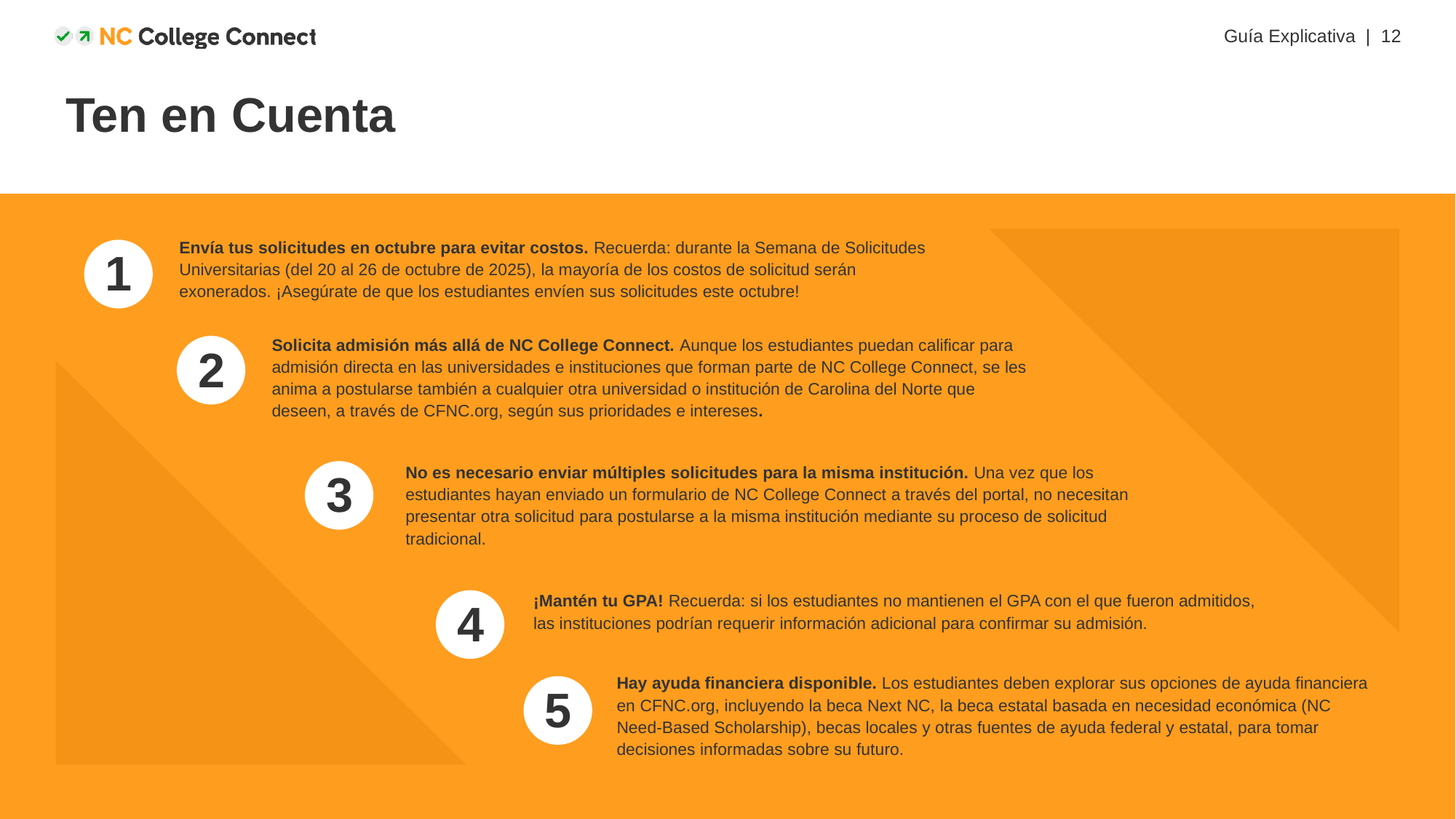

# Ten en Cuenta

Envía tus solicitudes en octubre para evitar costos. Recuerda: durante la Semana de Solicitudes Universitarias (del 20 al 26 de octubre de 2025), la mayoría de los costos de solicitud serán exonerados. ¡Asegúrate de que los estudiantes envíen sus solicitudes este octubre!

1
Solicita admisión más allá de NC College Connect. Aunque los estudiantes puedan calificar para admisión directa en las universidades e instituciones que forman parte de NC College Connect, se les anima a postularse también a cualquier otra universidad o institución de Carolina del Norte que deseen, a través de CFNC.org, según sus prioridades e intereses.

2

No es necesario enviar múltiples solicitudes para la misma institución. Una vez que los estudiantes hayan enviado un formulario de NC College Connect a través del portal, no necesitan presentar otra solicitud para postularse a la misma institución mediante su proceso de solicitud tradicional.

3
¡Mantén tu GPA! Recuerda: si los estudiantes no mantienen el GPA con el que fueron admitidos, las instituciones podrían requerir información adicional para confirmar su admisión.

4
Hay ayuda financiera disponible. Los estudiantes deben explorar sus opciones de ayuda financiera en CFNC.org, incluyendo la beca Next NC, la beca estatal basada en necesidad económica (NC Need-Based Scholarship), becas locales y otras fuentes de ayuda federal y estatal, para tomar decisiones informadas sobre su futuro.

5